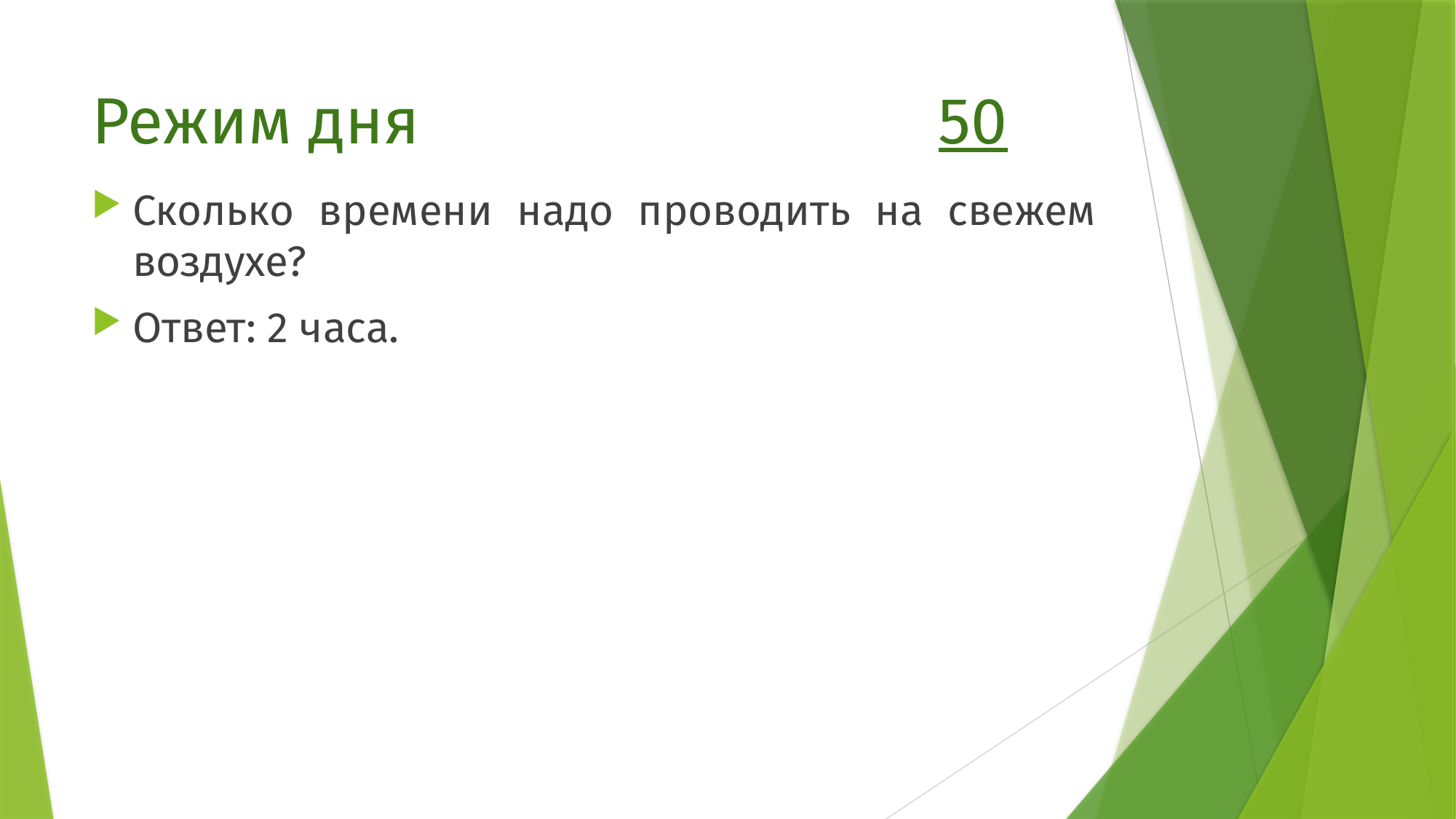

# Режим дня                              50
Сколько времени надо проводить на свежем воздухе?
Ответ: 2 часа.